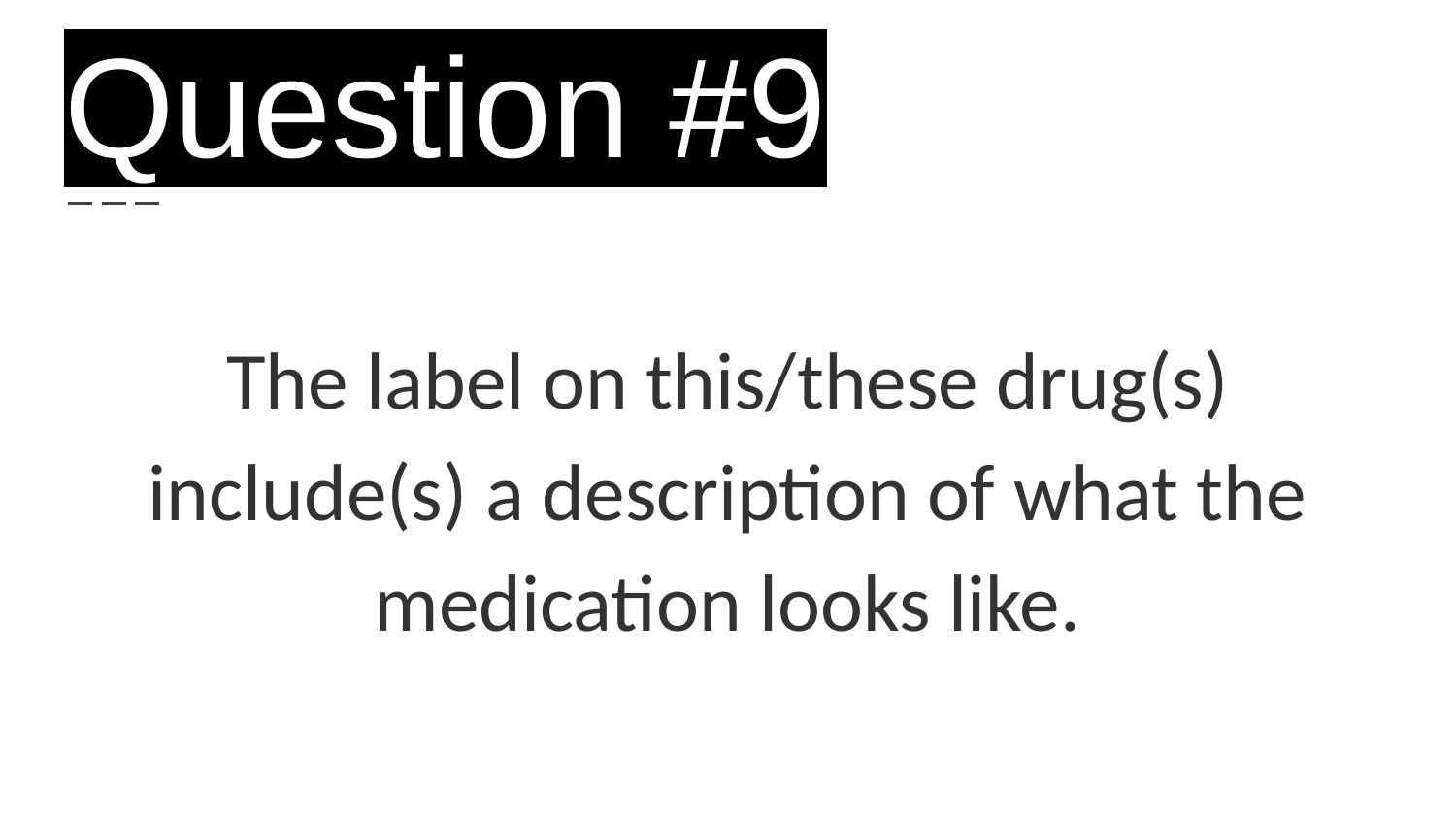

# Question #9
The label on this/these drug(s) include(s) a description of what the medication looks like.